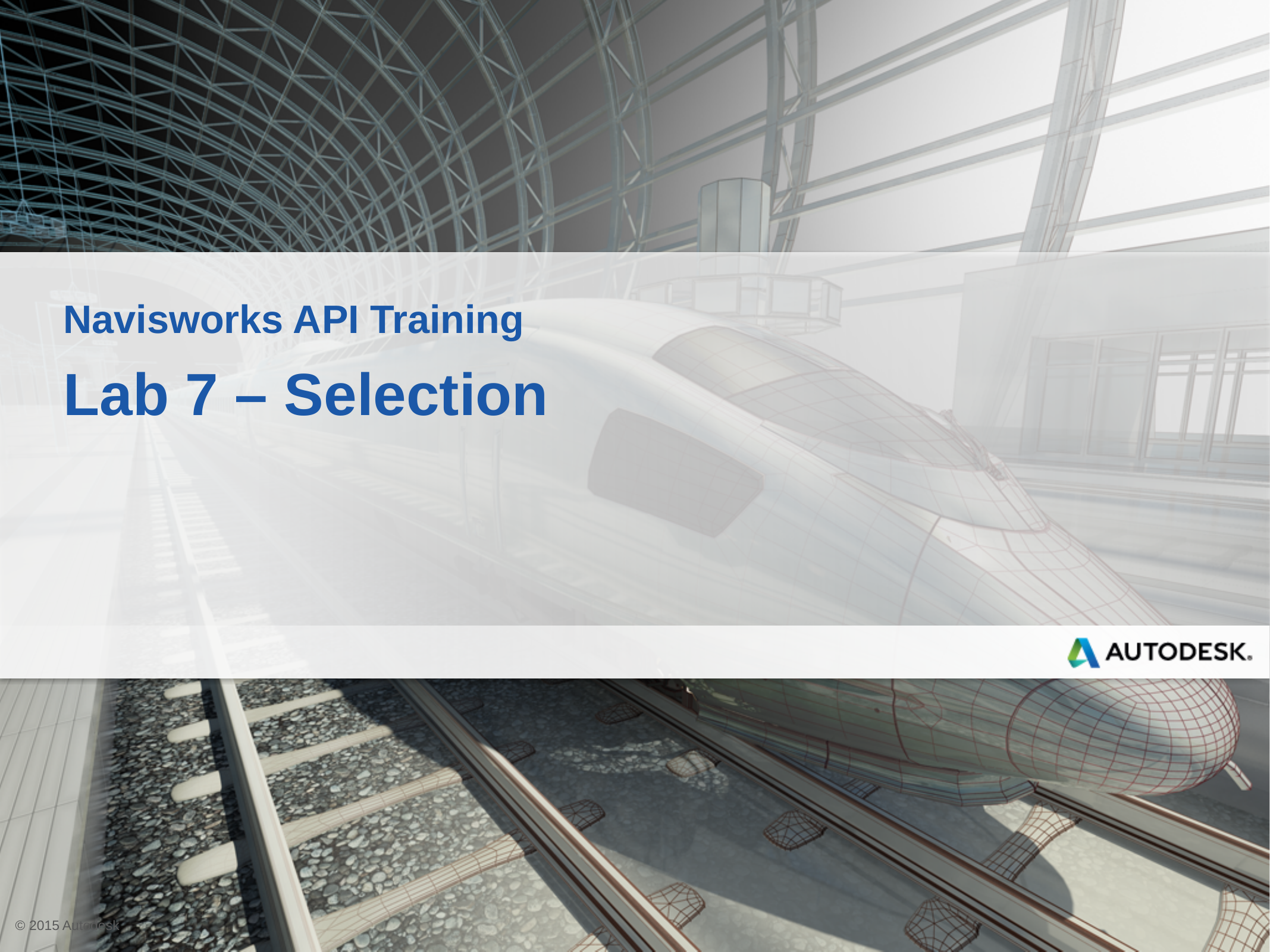

Navisworks API Training
Lab 7 – Selection